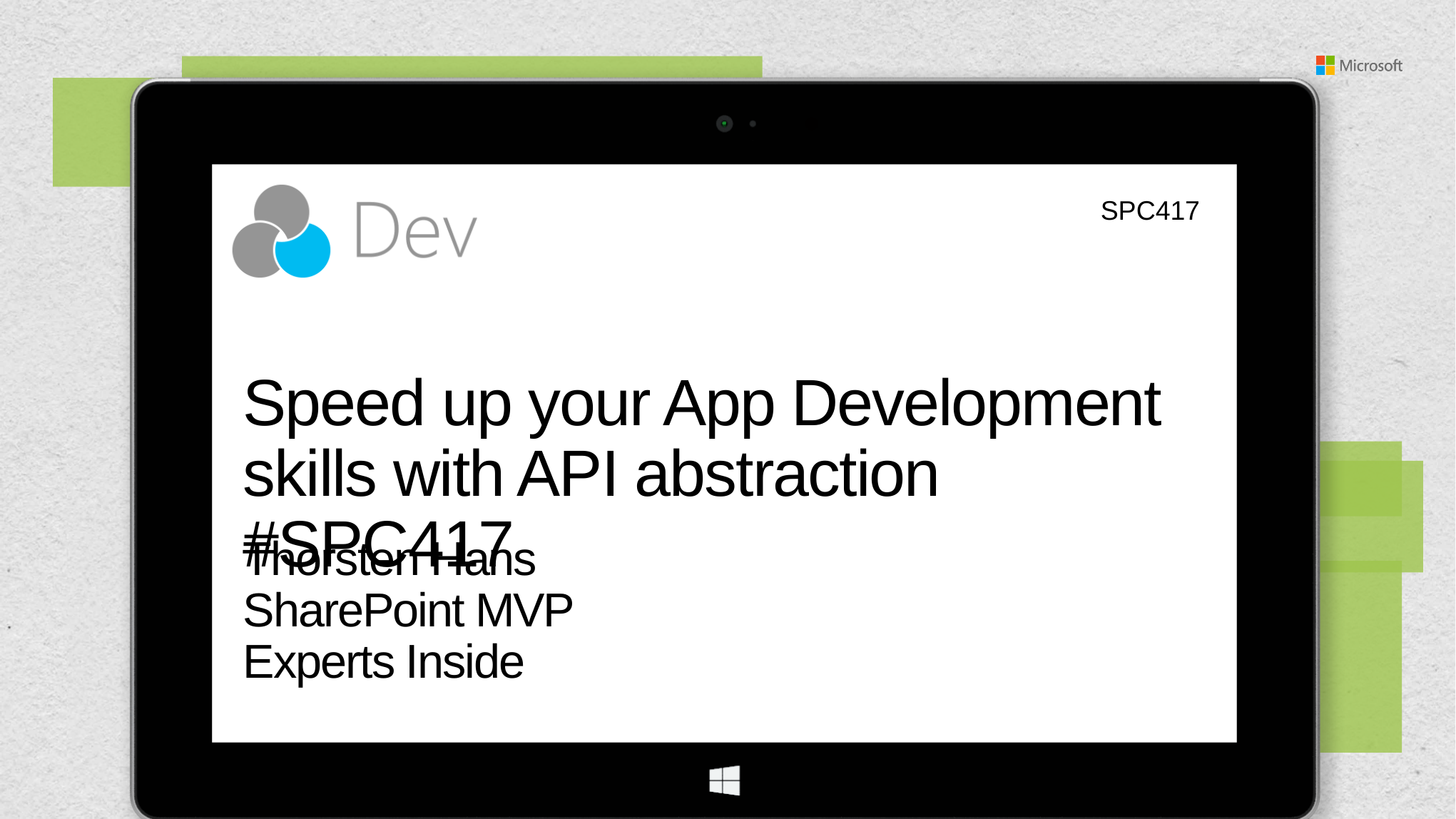

SPC417
# Speed up your App Development skills with API abstraction #SPC417
Thorsten Hans
SharePoint MVP
Experts Inside